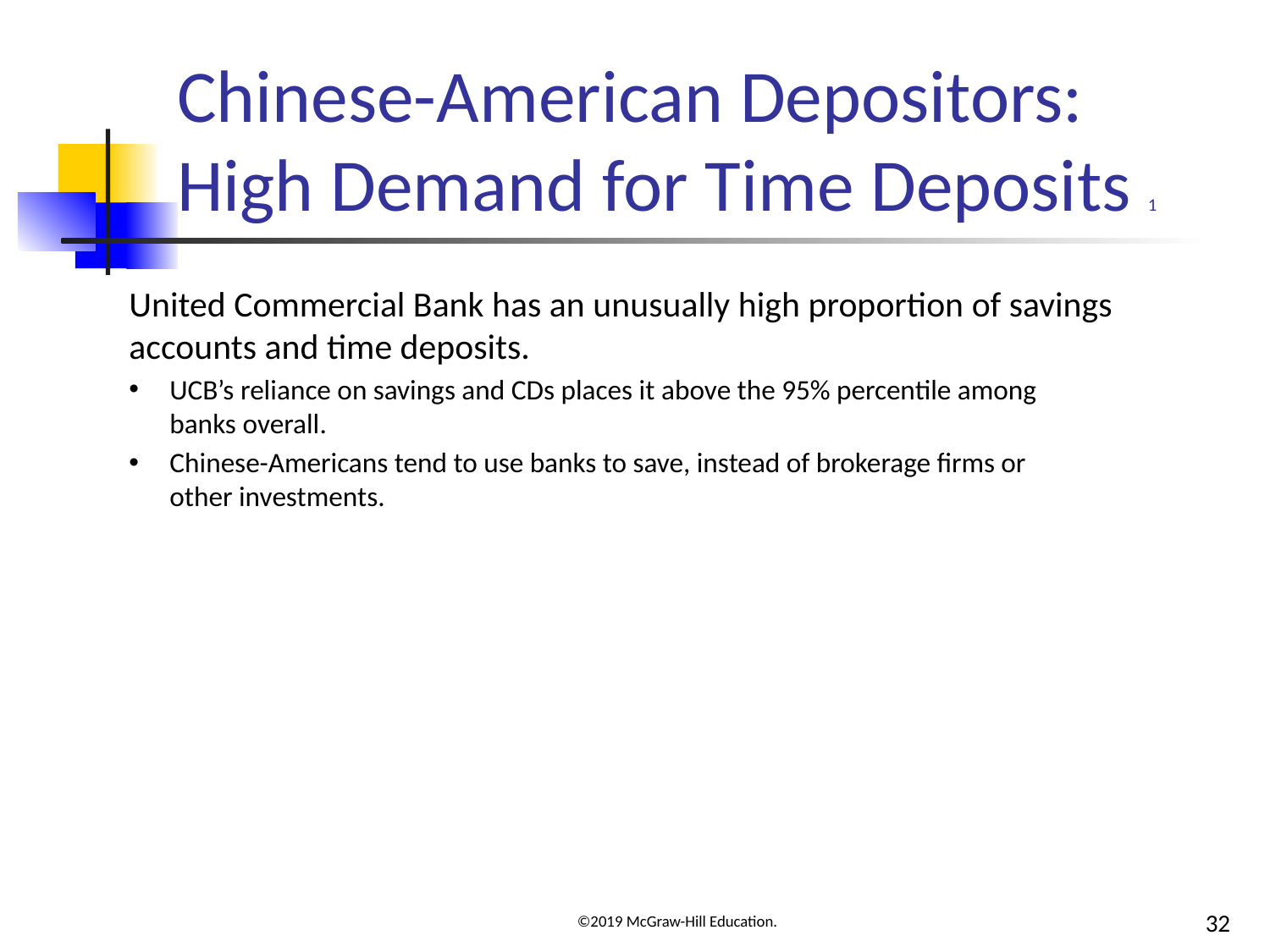

# Chinese-American Depositors: High Demand for Time Deposits 1
United Commercial Bank has an unusually high proportion of savings accounts and time deposits.
UCB’s reliance on savings and CDs places it above the 95% percentile among
banks overall.
Chinese-Americans tend to use banks to save, instead of brokerage firms or
other investments.